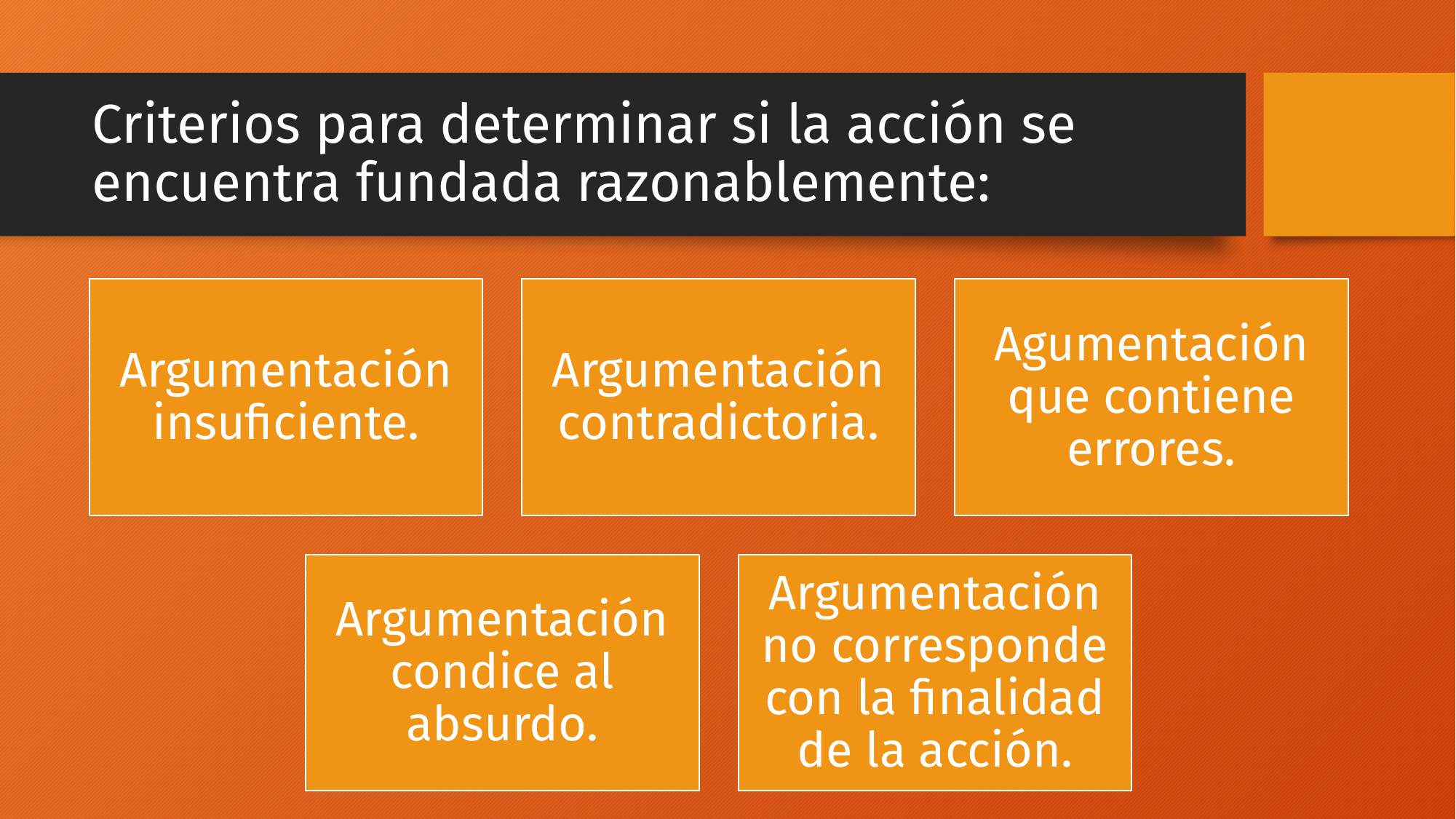

# Criterios para determinar si la acción se encuentra fundada razonablemente:
Argumentación insuficiente.
Argumentación contradictoria.
Agumentación que contiene errores.
Argumentación condice al absurdo.
Argumentación no corresponde con la finalidad de la acción.